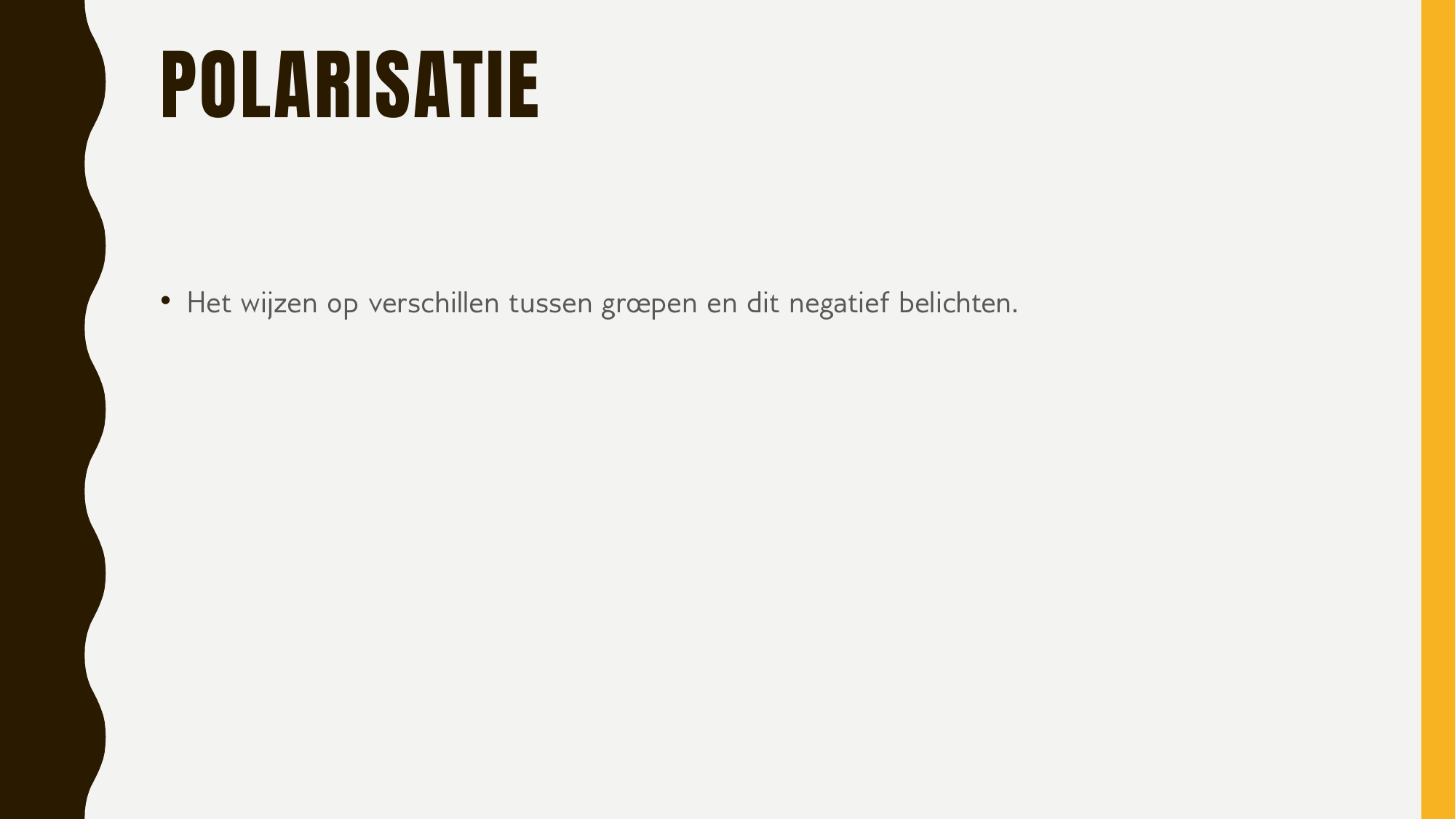

# Polarisatie
Het wijzen op verschillen tussen groepen en dit negatief belichten.